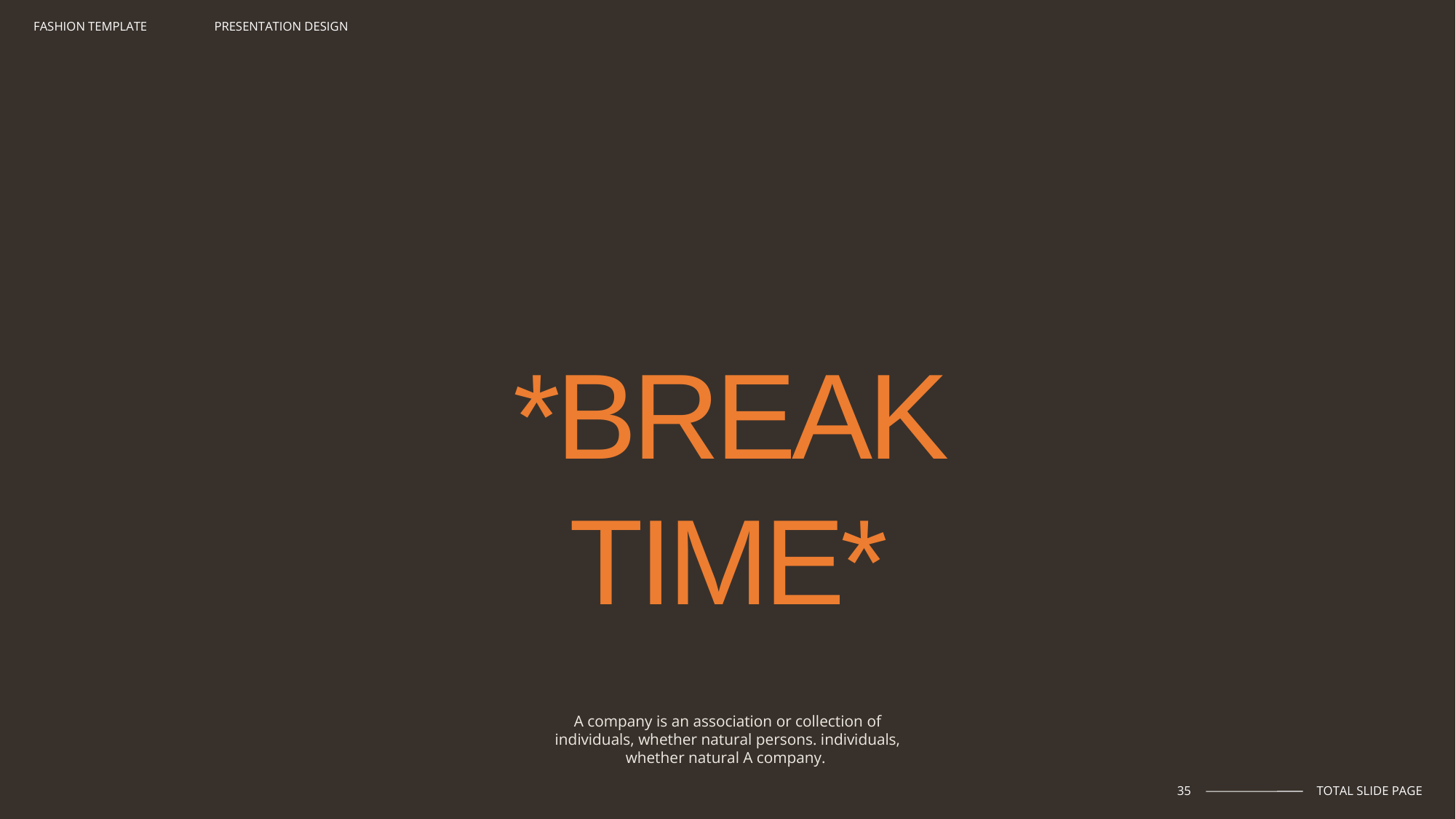

FASHION TEMPLATE
PRESENTATION DESIGN

*BREAK TIME*
A company is an association or collection of individuals, whether natural persons. individuals, whether natural A company.
35
TOTAL SLIDE PAGE